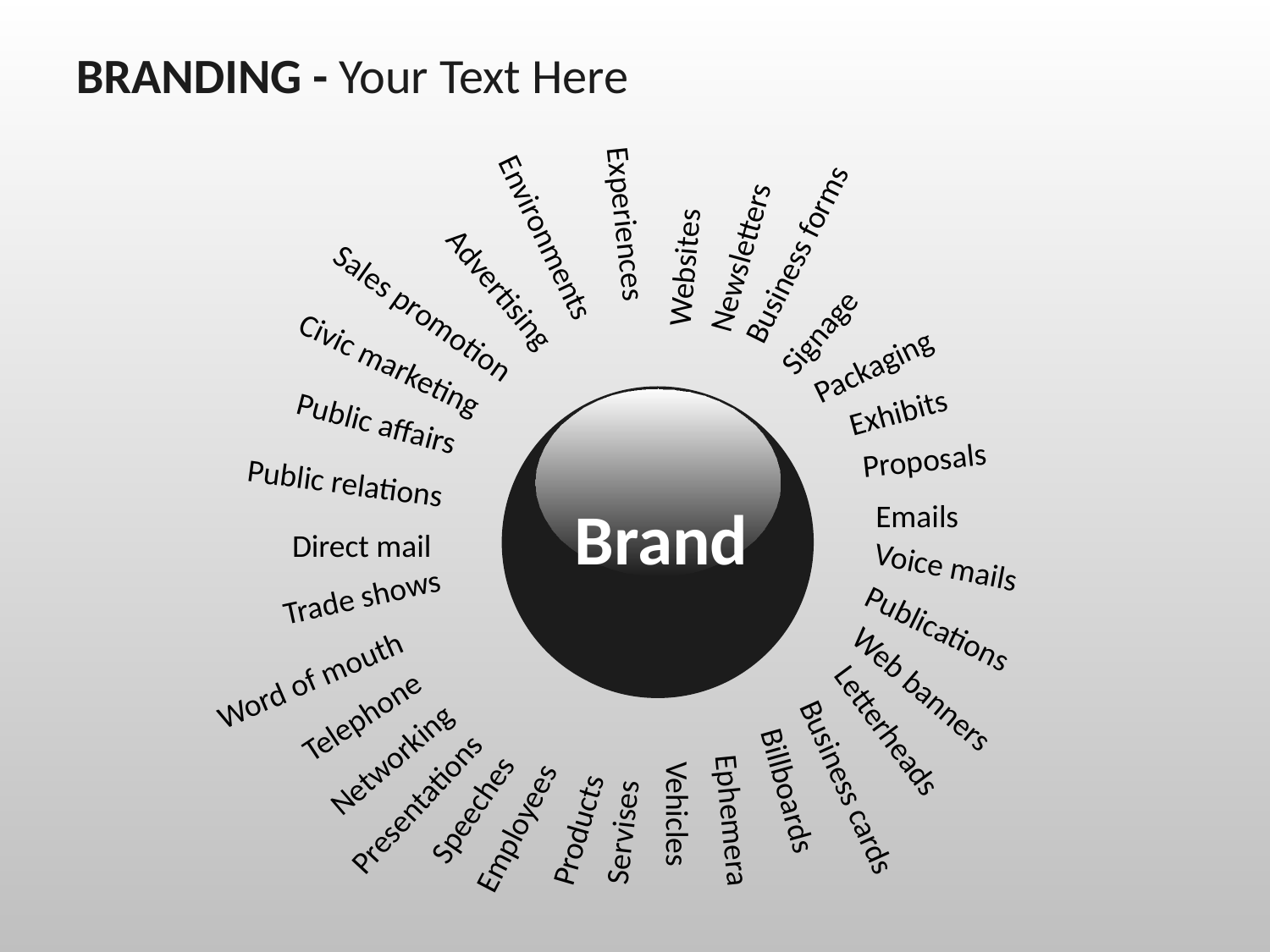

BRANDING - Your Text Here
Experiences
Environments
Business forms
Newsletters
Advertising
Websites
Signage
Sales promotion
Packaging
Civic marketing
Exhibits
Public affairs

Proposals
Public relations
Brand
Emails
Direct mail
Voice mails
Trade shows
Publications
Word of mouth
Web banners
Telephone
Networking
Letterheads
Presentations
Business cards
Speeches
Employees
Billboards
Products
Ephemera
Vehicles
Servises